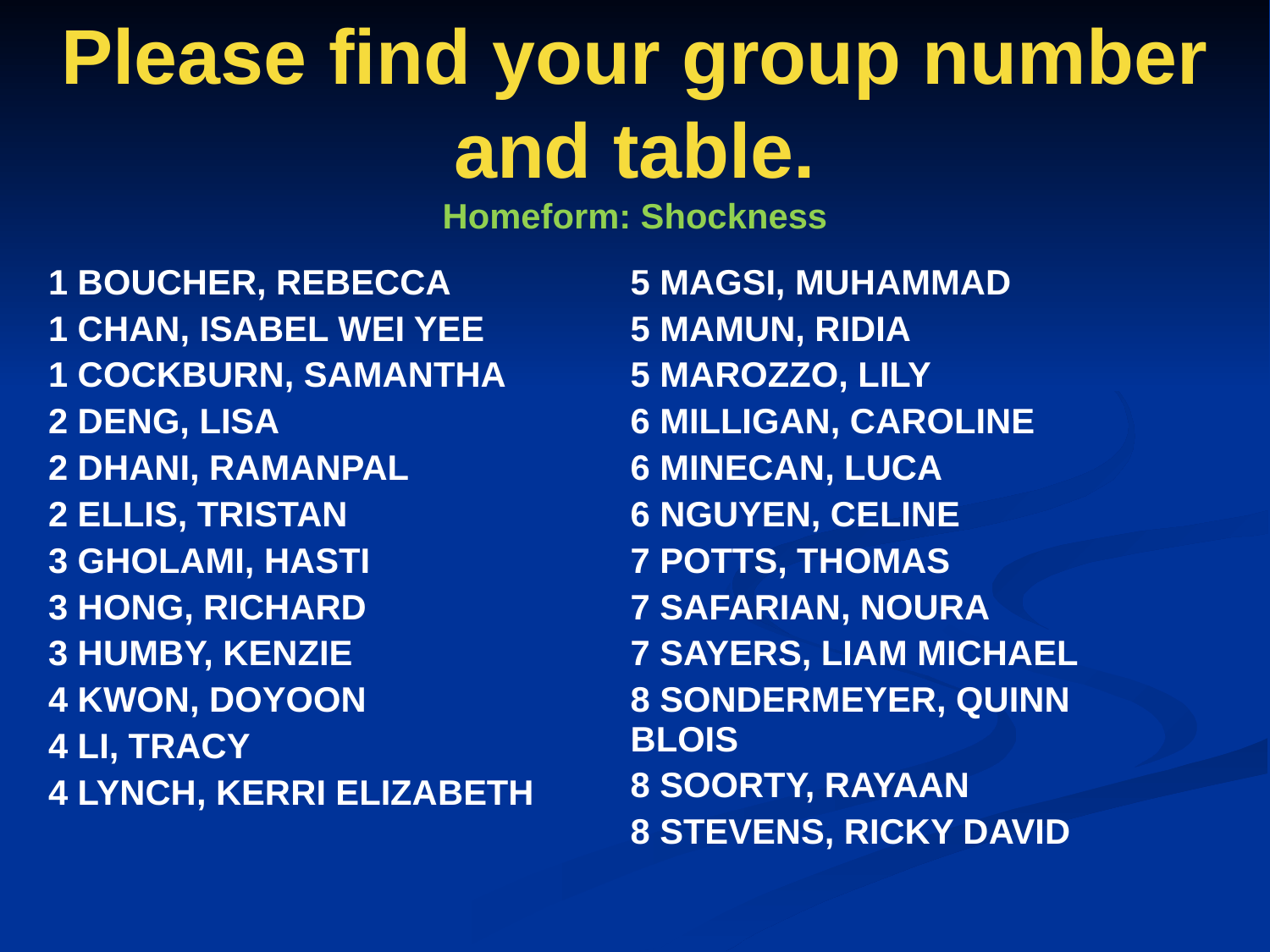

# Please find your group number and table. Homeform: Shockness
| 1 BOUCHER, REBECCA 1 CHAN, ISABEL WEI YEE 1 COCKBURN, SAMANTHA 2 DENG, LISA 2 DHANI, RAMANPAL 2 ELLIS, TRISTAN 3 GHOLAMI, HASTI 3 HONG, RICHARD 3 HUMBY, KENZIE 4 KWON, DOYOON 4 LI, TRACY 4 LYNCH, KERRI ELIZABETH | 5 MAGSI, MUHAMMAD 5 MAMUN, RIDIA 5 MAROZZO, LILY 6 MILLIGAN, CAROLINE 6 MINECAN, LUCA 6 NGUYEN, CELINE 7 POTTS, THOMAS 7 SAFARIAN, NOURA 7 SAYERS, LIAM MICHAEL 8 SONDERMEYER, QUINN BLOIS 8 SOORTY, RAYAAN 8 STEVENS, RICKY DAVID |
| --- | --- |